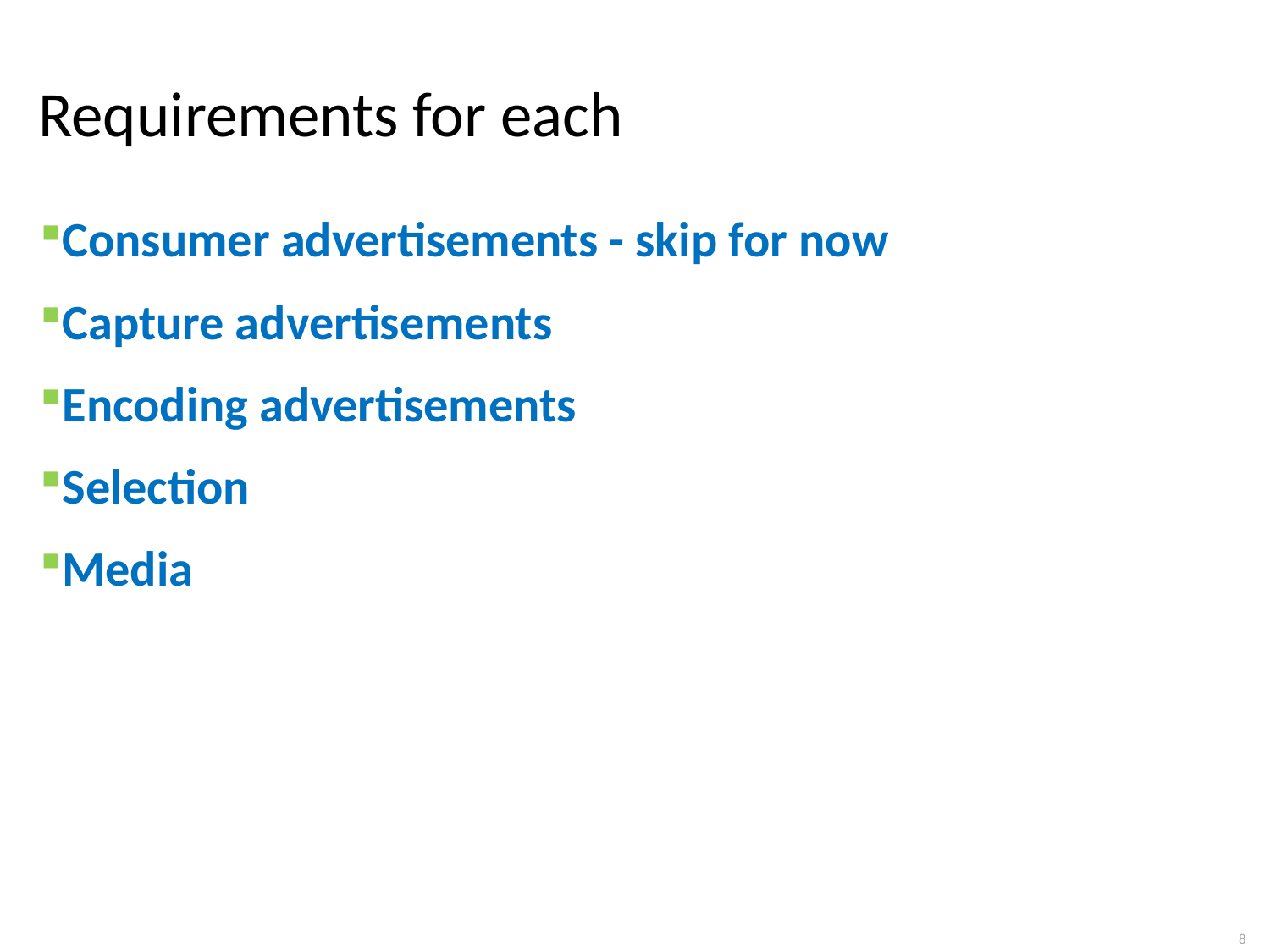

# Requirements for each
Consumer advertisements - skip for now
Capture advertisements
Encoding advertisements
Selection
Media